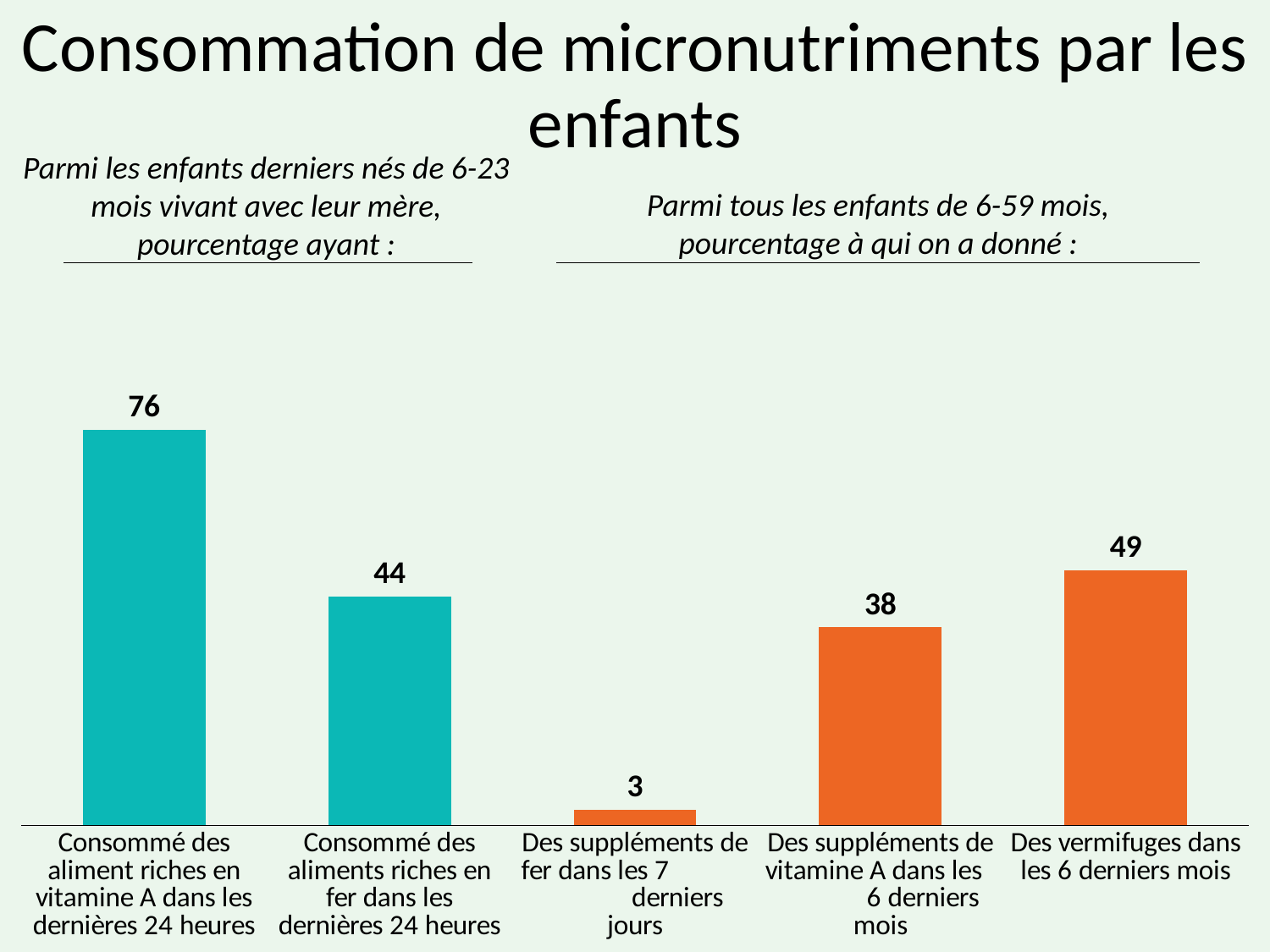

# Consommation de micronutriments par les enfants
Parmi les enfants derniers nés de 6-23 mois vivant avec leur mère, pourcentage ayant :
Parmi tous les enfants de 6-59 mois, pourcentage à qui on a donné :

### Chart

| Category | Series 1 |
|---|---|
| Consommé des aliment riches en vitamine A dans les dernières 24 heures | 76.0 |
| Consommé des aliments riches en fer dans les dernières 24 heures | 44.0 |
| Des suppléments de fer dans les 7                          derniers jours | 3.0 |
| Des suppléments de vitamine A dans les                6 derniers mois | 38.0 |
| Des vermifuges dans les 6 derniers mois | 49.0 |